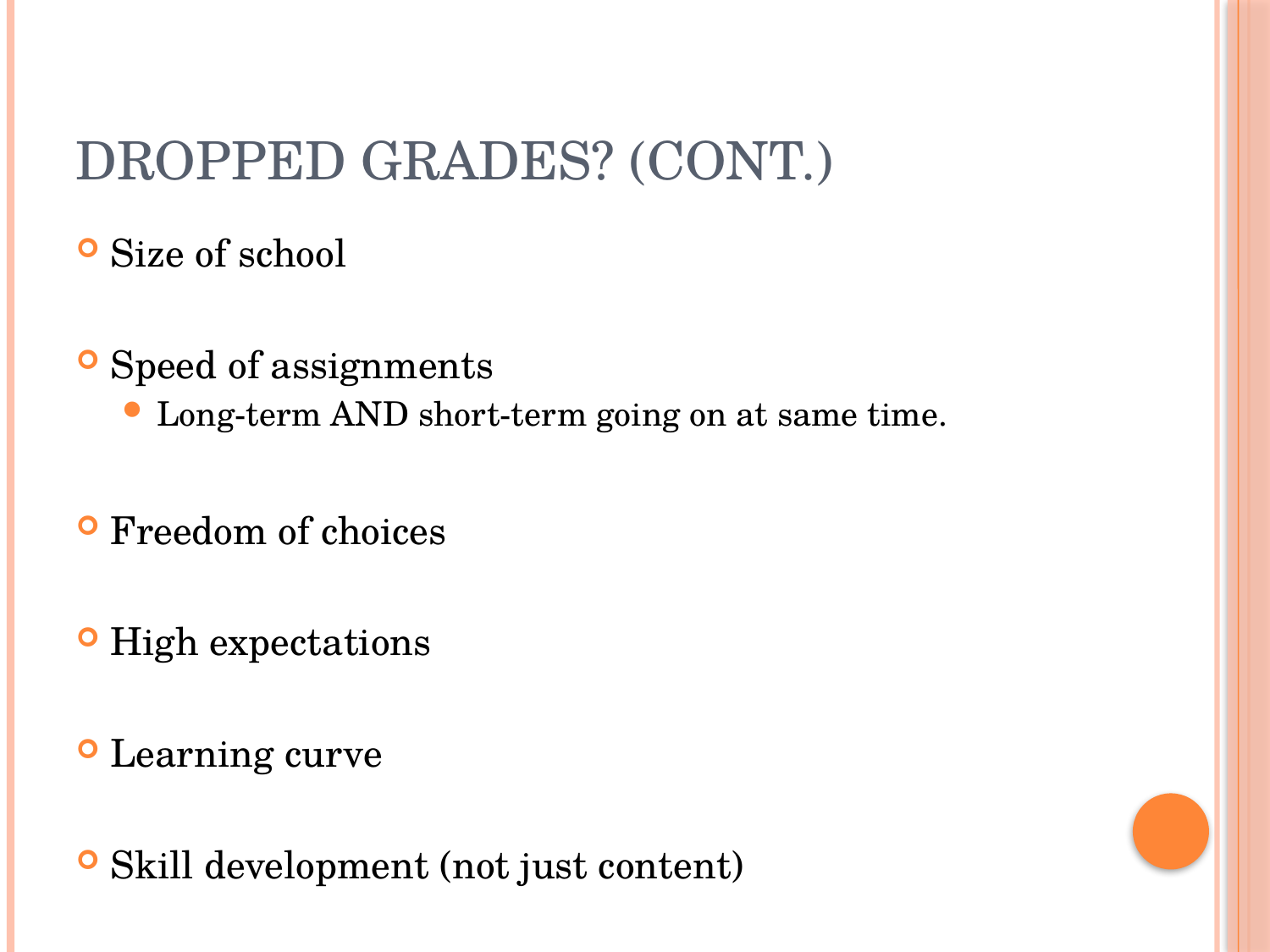

# Dropped Grades? (cont.)
Size of school

Speed of assignments
Long-term AND short-term going on at same time.

Freedom of choices

High expectations

Learning curve

Skill development (not just content)